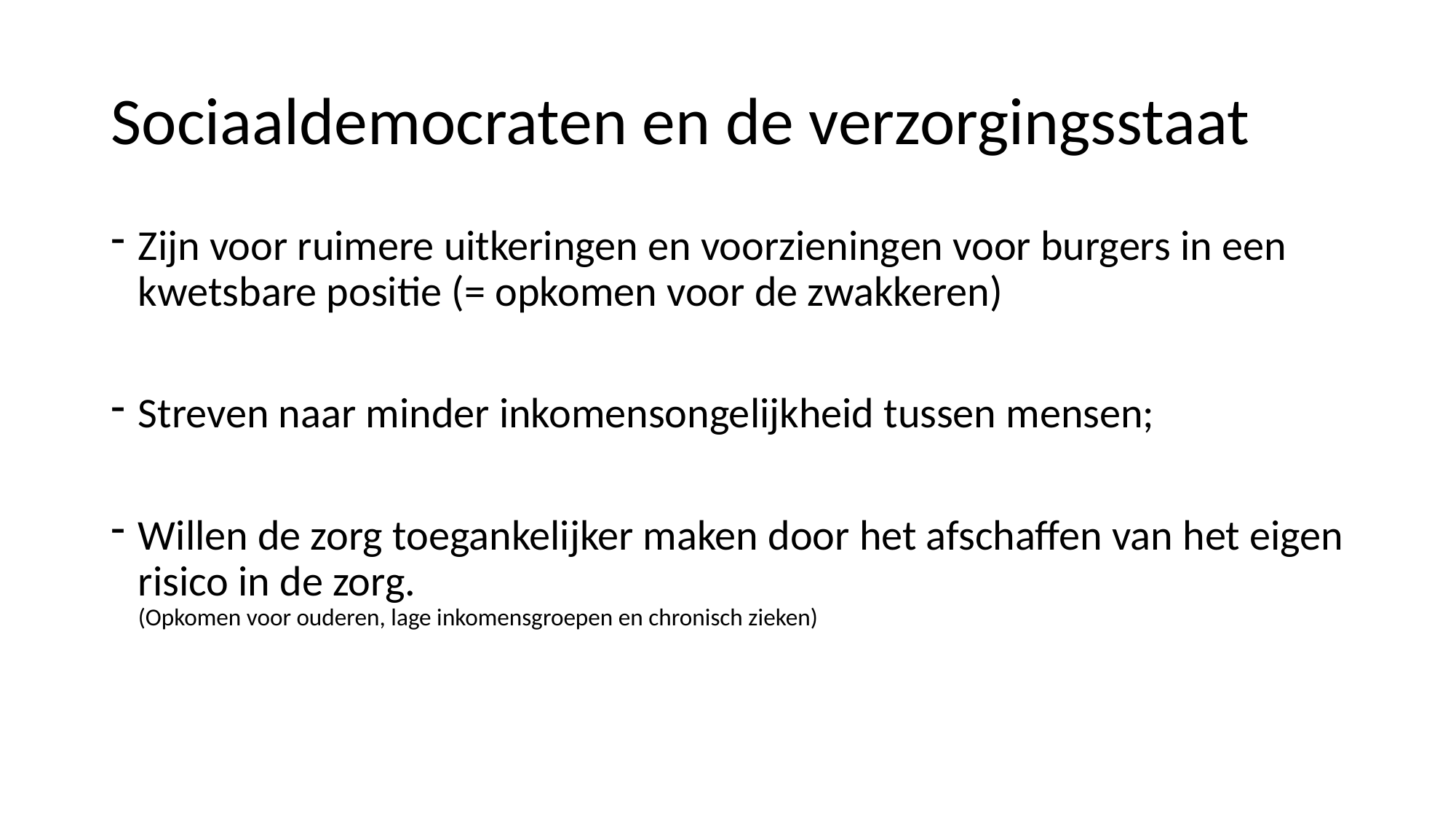

# Sociaaldemocraten en de verzorgingsstaat
Zijn voor ruimere uitkeringen en voorzieningen voor burgers in een kwetsbare positie (= opkomen voor de zwakkeren)

Streven naar minder inkomensongelijkheid tussen mensen;

Willen de zorg toegankelijker maken door het afschaffen van het eigen risico in de zorg.
(Opkomen voor ouderen, lage inkomensgroepen en chronisch zieken)